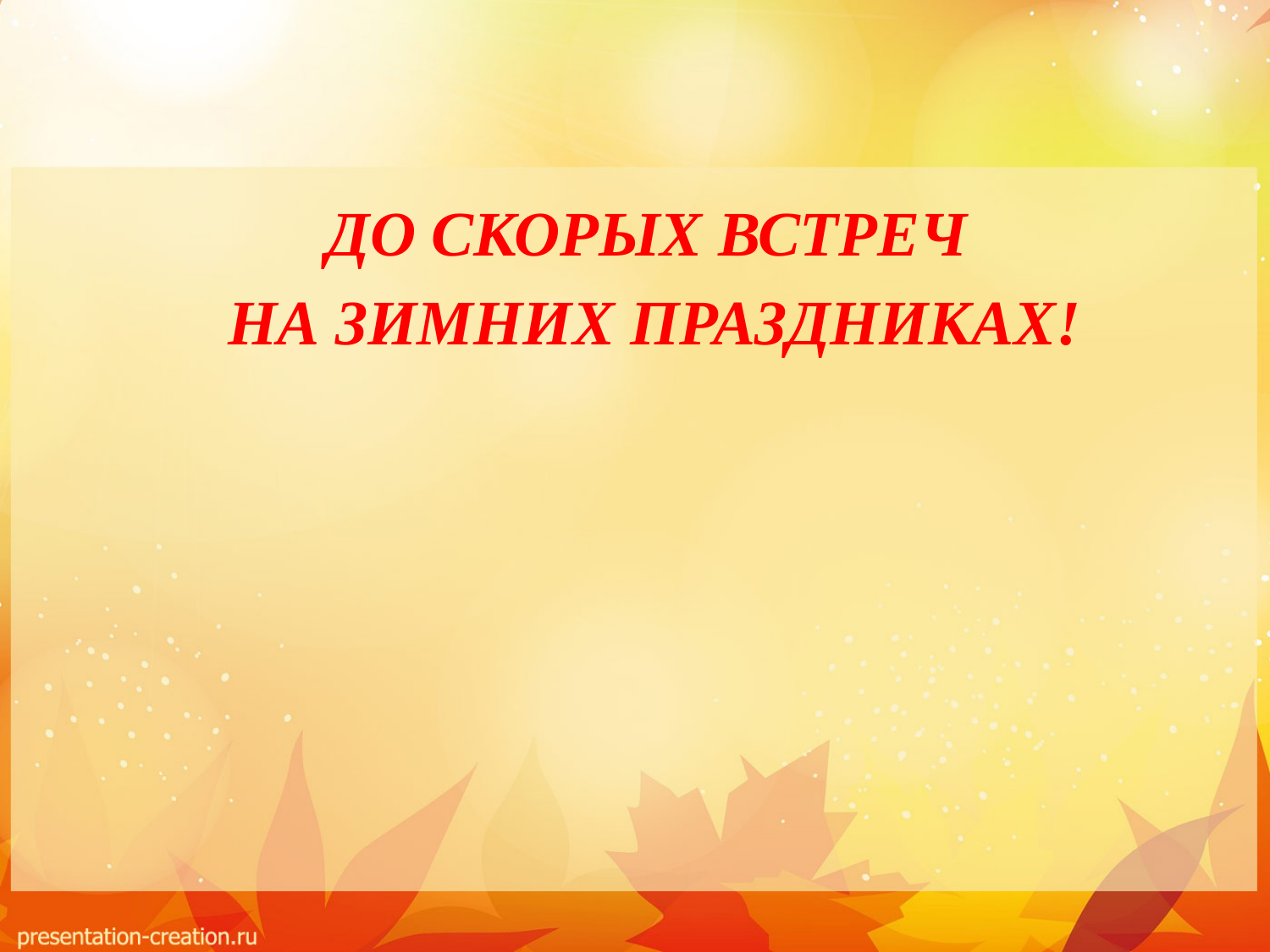

#
ДО СКОРЫХ ВСТРЕЧ
НА ЗИМНИХ ПРАЗДНИКАХ!